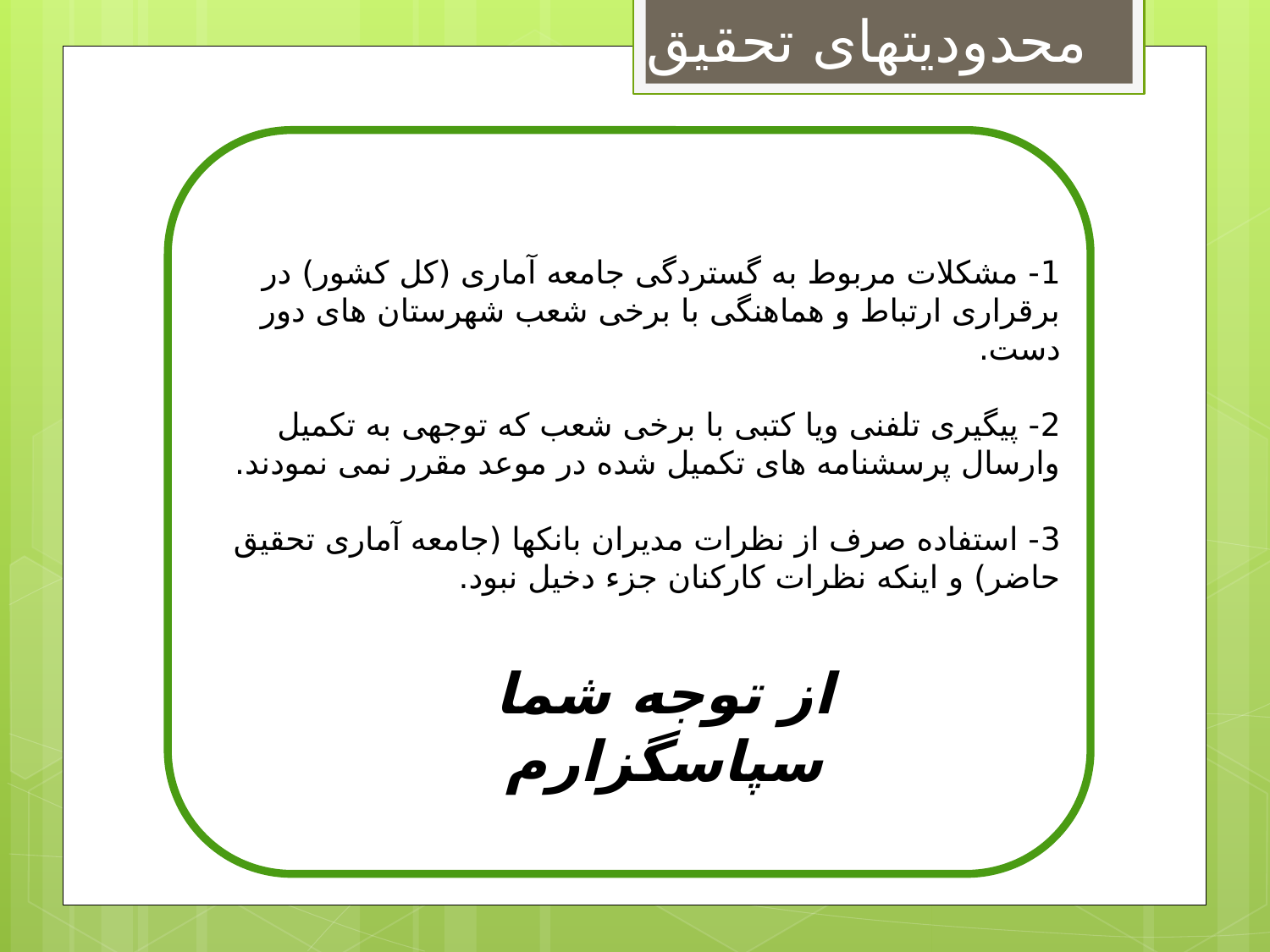

محدودیتهای تحقیق

1- مشکلات مربوط به گستردگی جامعه آماری (کل کشور) در برقراری ارتباط و هماهنگی با برخی شعب شهرستان های دور دست.

2- پیگیری تلفنی ویا کتبی با برخی شعب که توجهی به تکمیل وارسال پرسشنامه های تکمیل شده در موعد مقرر نمی نمودند.

3- استفاده صرف از نظرات مدیران بانکها (جامعه آماری تحقیق حاضر) و اینکه نظرات کارکنان جزء دخیل نبود.

از توجه شما سپاسگزارم